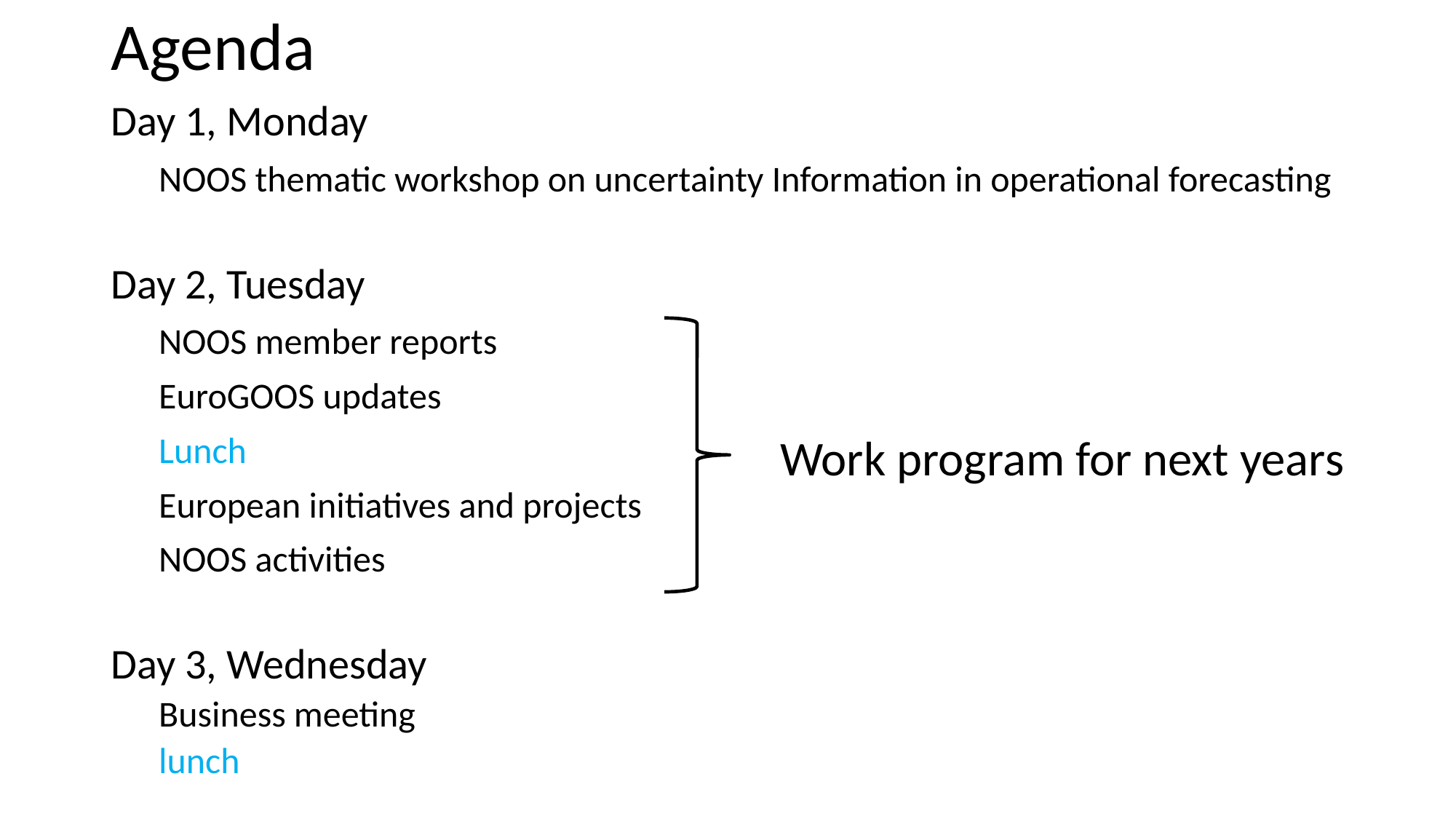

# Agenda
Day 1, Monday
NOOS thematic workshop on uncertainty Information in operational forecasting

Day 2, Tuesday
NOOS member reports
EuroGOOS updates
Lunch
European initiatives and projects
NOOS activities

Day 3, Wednesday
Business meeting
lunch

Work program for next years